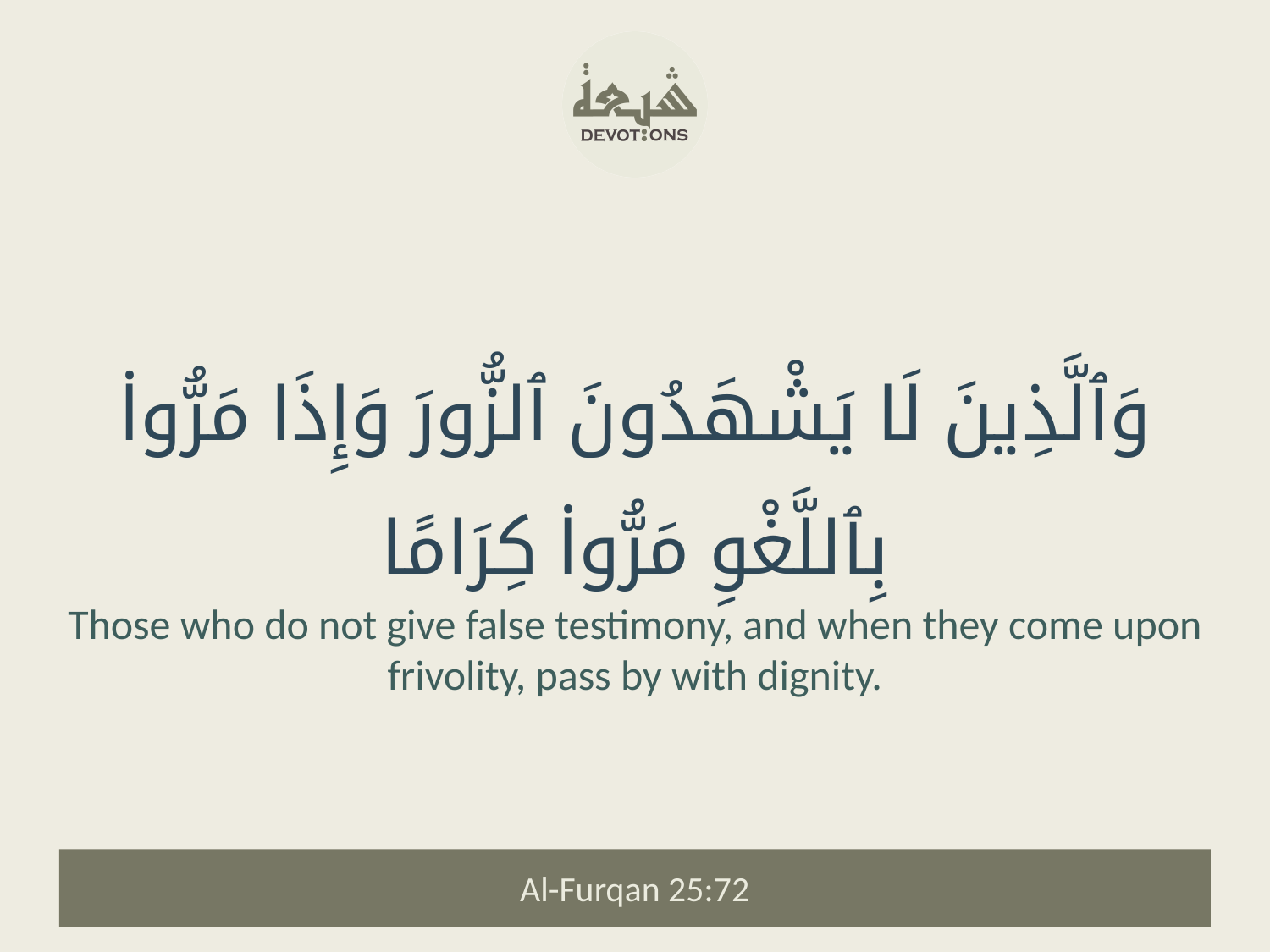

وَٱلَّذِينَ لَا يَشْهَدُونَ ٱلزُّورَ وَإِذَا مَرُّوا۟ بِٱللَّغْوِ مَرُّوا۟ كِرَامًا
Those who do not give false testimony, and when they come upon frivolity, pass by with dignity.
Al-Furqan 25:72